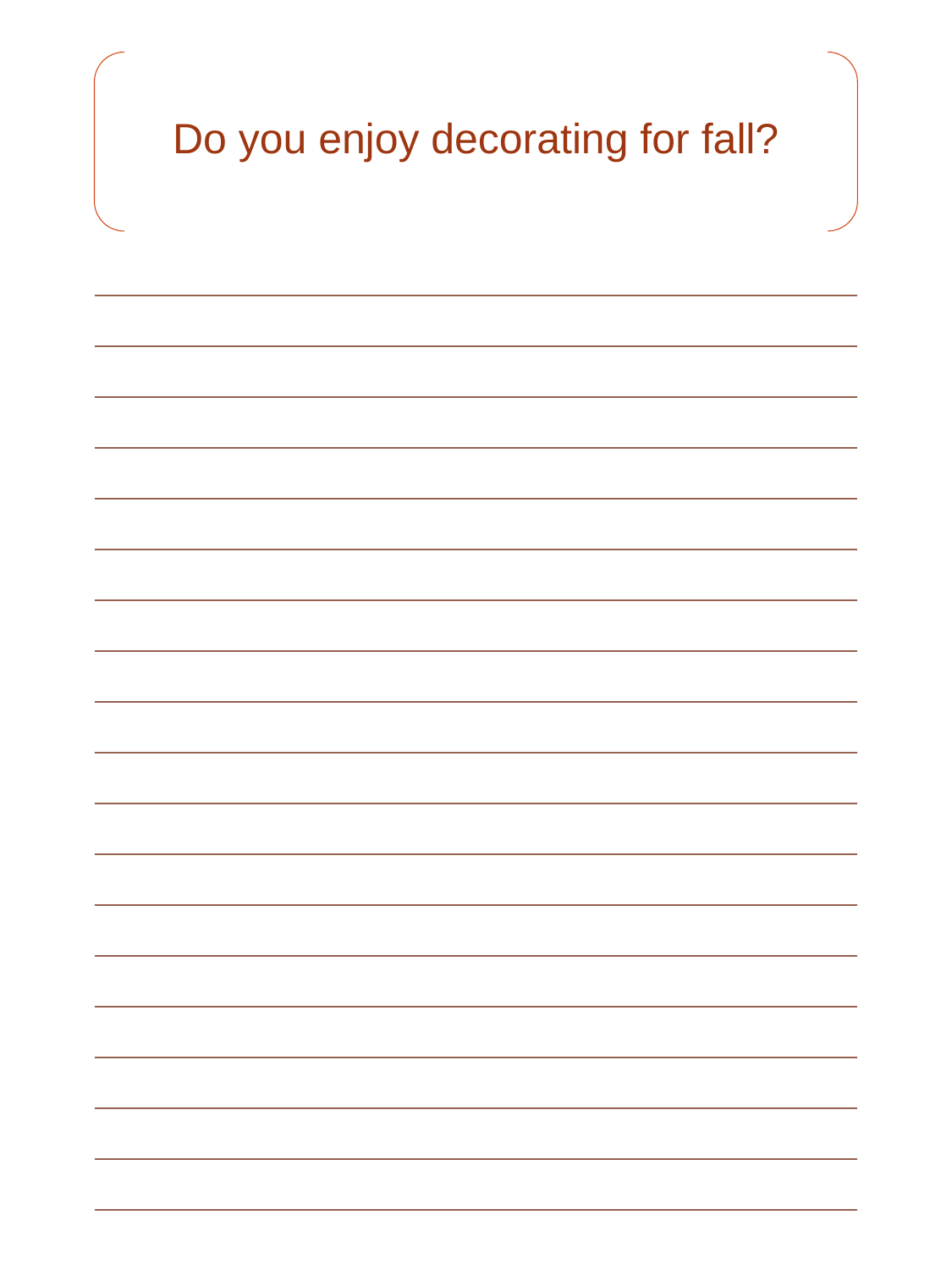

Do you enjoy decorating for fall?
|  |
| --- |
|  |
|  |
|  |
|  |
|  |
|  |
|  |
|  |
|  |
|  |
|  |
|  |
|  |
|  |
|  |
|  |
|  |